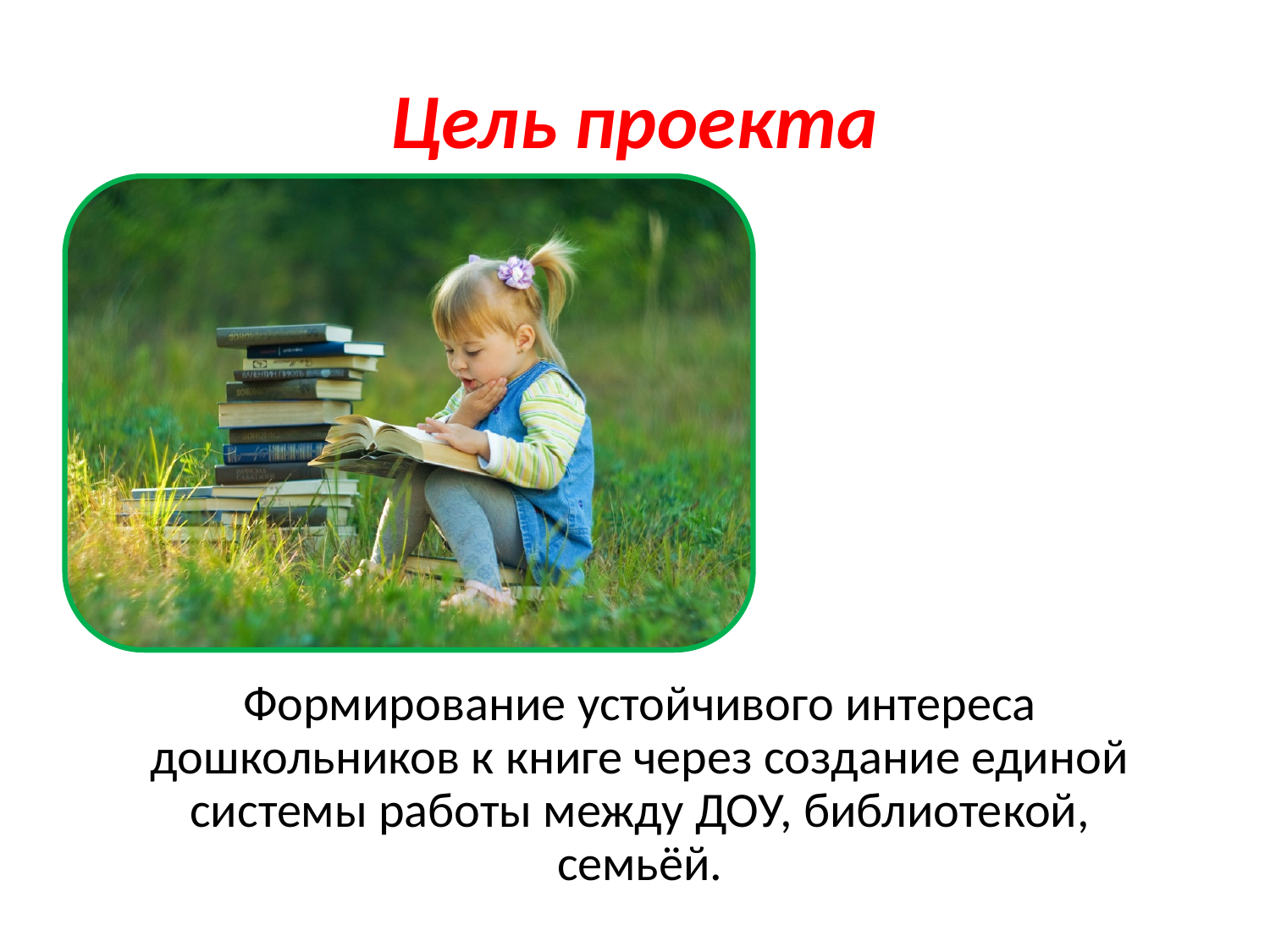

# Цель проекта
Формирование устойчивого интереса дошкольников к книге через создание единой системы работы между ДОУ, библиотекой, семьёй.